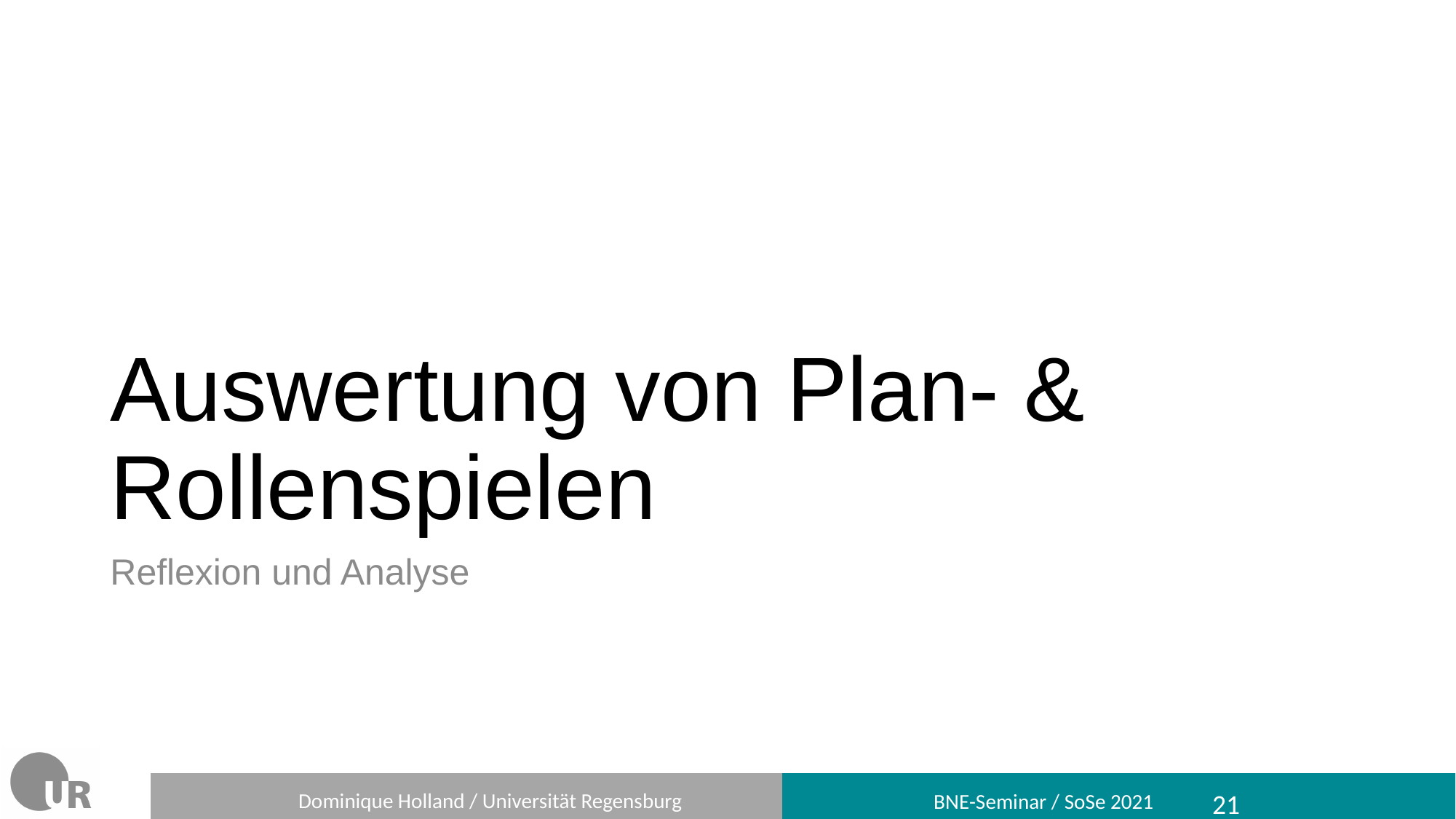

# Auswertung von Plan- & Rollenspielen
Reflexion und Analyse